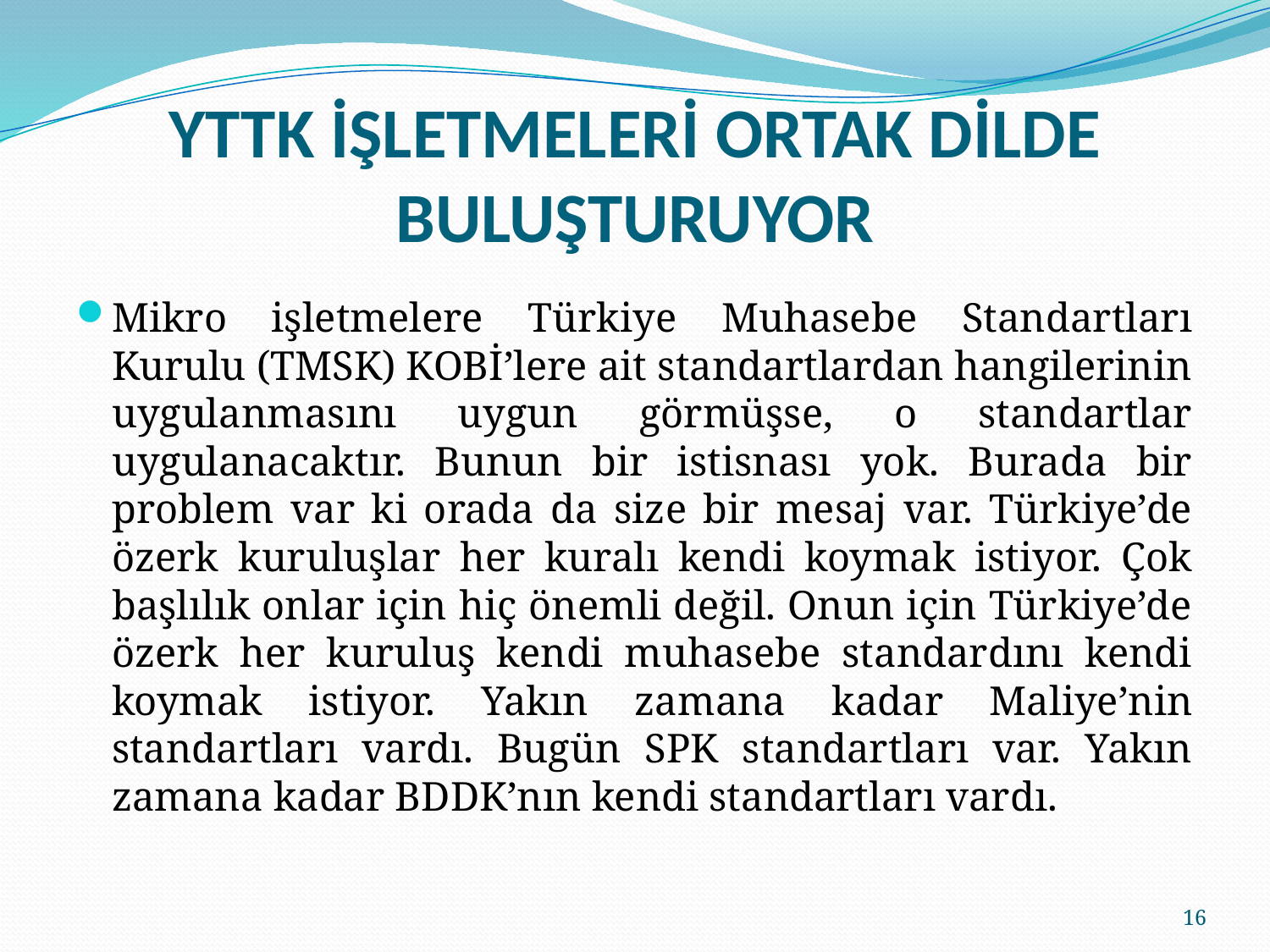

# YTTK İŞLETMELERİ ORTAK DİLDE BULUŞTURUYOR
Mikro işletmelere Türkiye Muhasebe Standartları Kurulu (TMSK) KOBİ’lere ait standartlardan hangilerinin uygulanmasını uygun görmüşse, o standartlar uygulanacaktır. Bunun bir istisnası yok. Burada bir problem var ki orada da size bir mesaj var. Türkiye’de özerk kuruluşlar her kuralı kendi koymak istiyor. Çok başlılık onlar için hiç önemli değil. Onun için Türkiye’de özerk her kuruluş kendi muhasebe standardını kendi koymak istiyor. Yakın zamana kadar Maliye’nin standartları vardı. Bugün SPK standartları var. Yakın zamana kadar BDDK’nın kendi standartları vardı.

16